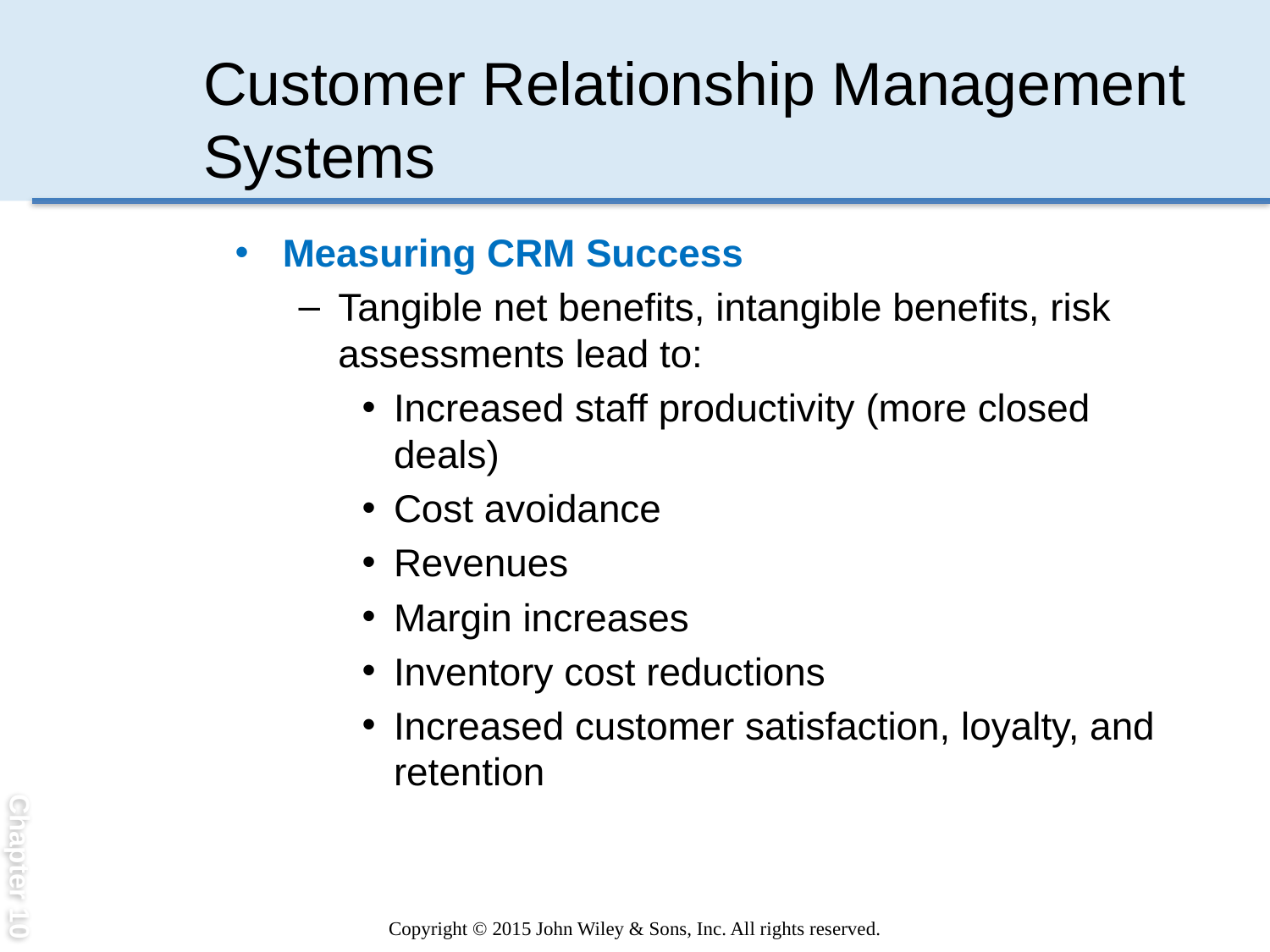

Chapter 10
# Customer Relationship Management Systems
Measuring CRM Success
Tangible net benefits, intangible benefits, risk assessments lead to:
Increased staff productivity (more closed deals)
Cost avoidance
Revenues
Margin increases
Inventory cost reductions
Increased customer satisfaction, loyalty, and retention